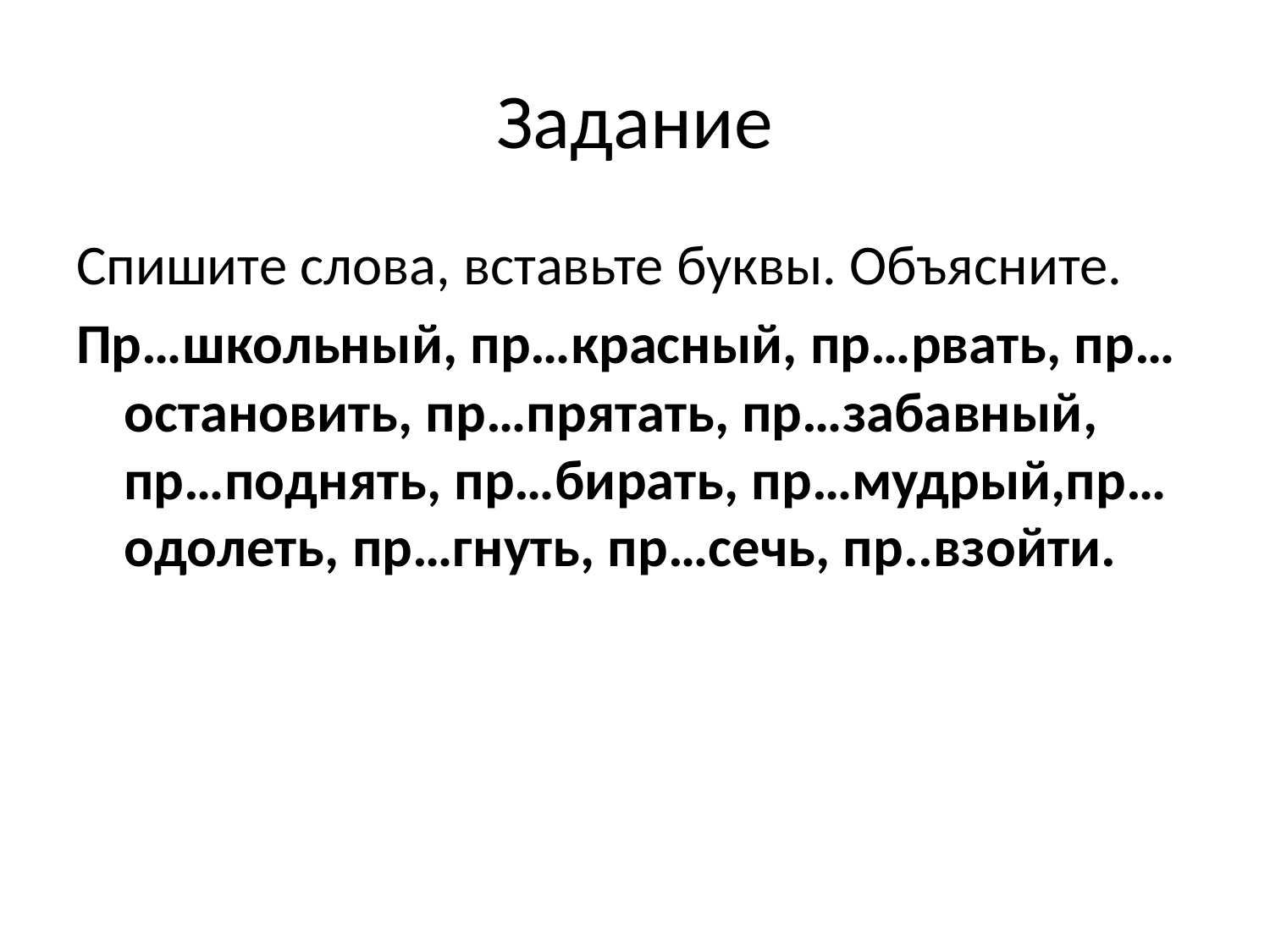

# Задание
Спишите слова, вставьте буквы. Объясните.
Пр…школьный, пр…красный, пр…рвать, пр…остановить, пр…прятать, пр…забавный, пр…поднять, пр…бирать, пр…мудрый,пр…одолеть, пр…гнуть, пр…сечь, пр..взойти.